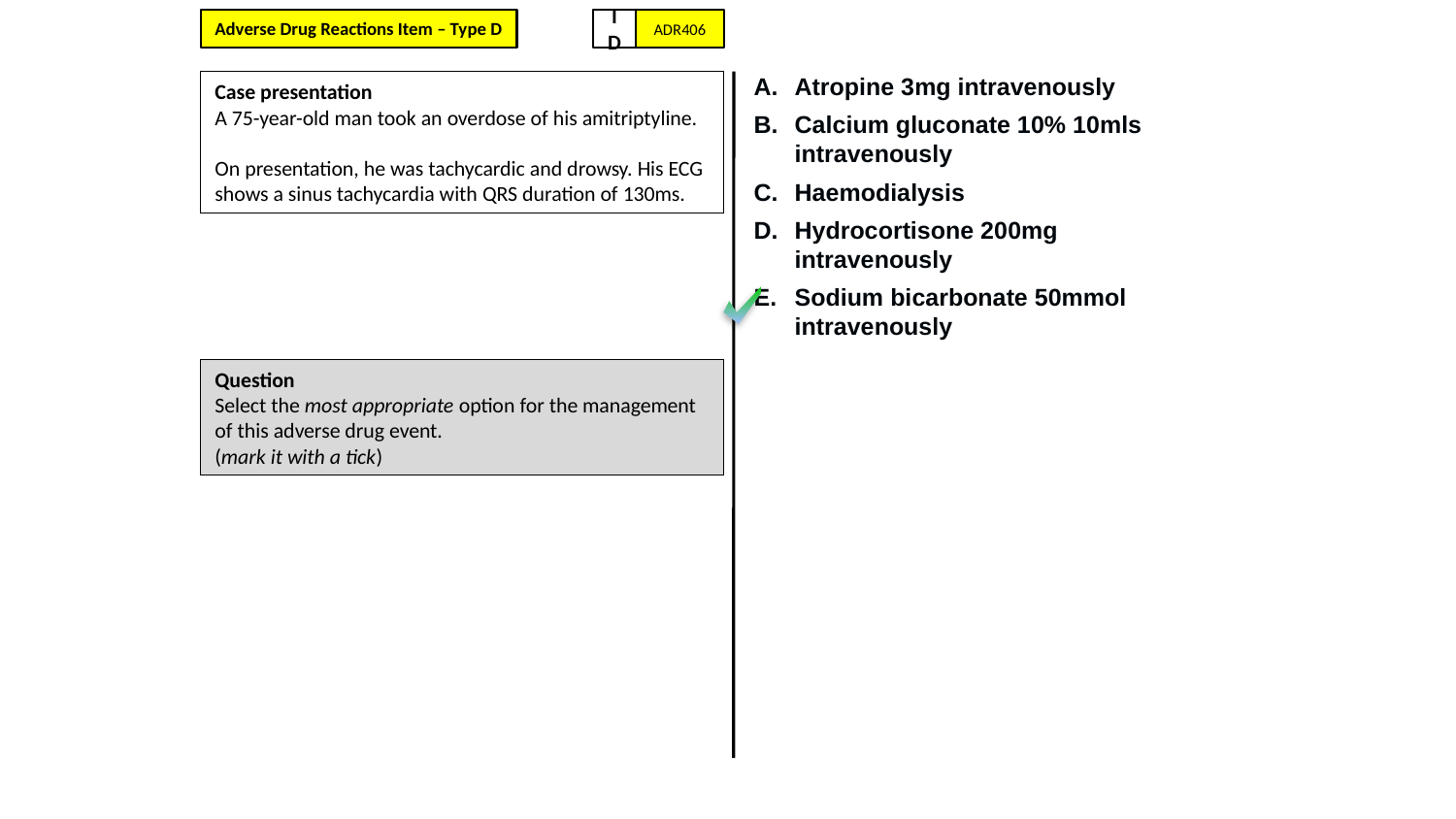

Adverse Drug Reactions Item – Type D
ID
ADR406
#
Case presentation
A 75-year-old man took an overdose of his amitriptyline.

On presentation, he was tachycardic and drowsy. His ECG shows a sinus tachycardia with QRS duration of 130ms.
Atropine 3mg intravenously
Calcium gluconate 10% 10mls intravenously
Haemodialysis
Hydrocortisone 200mg intravenously
Sodium bicarbonate 50mmol intravenously

Question
Select the most appropriate option for the management of this adverse drug event.
(mark it with a tick)